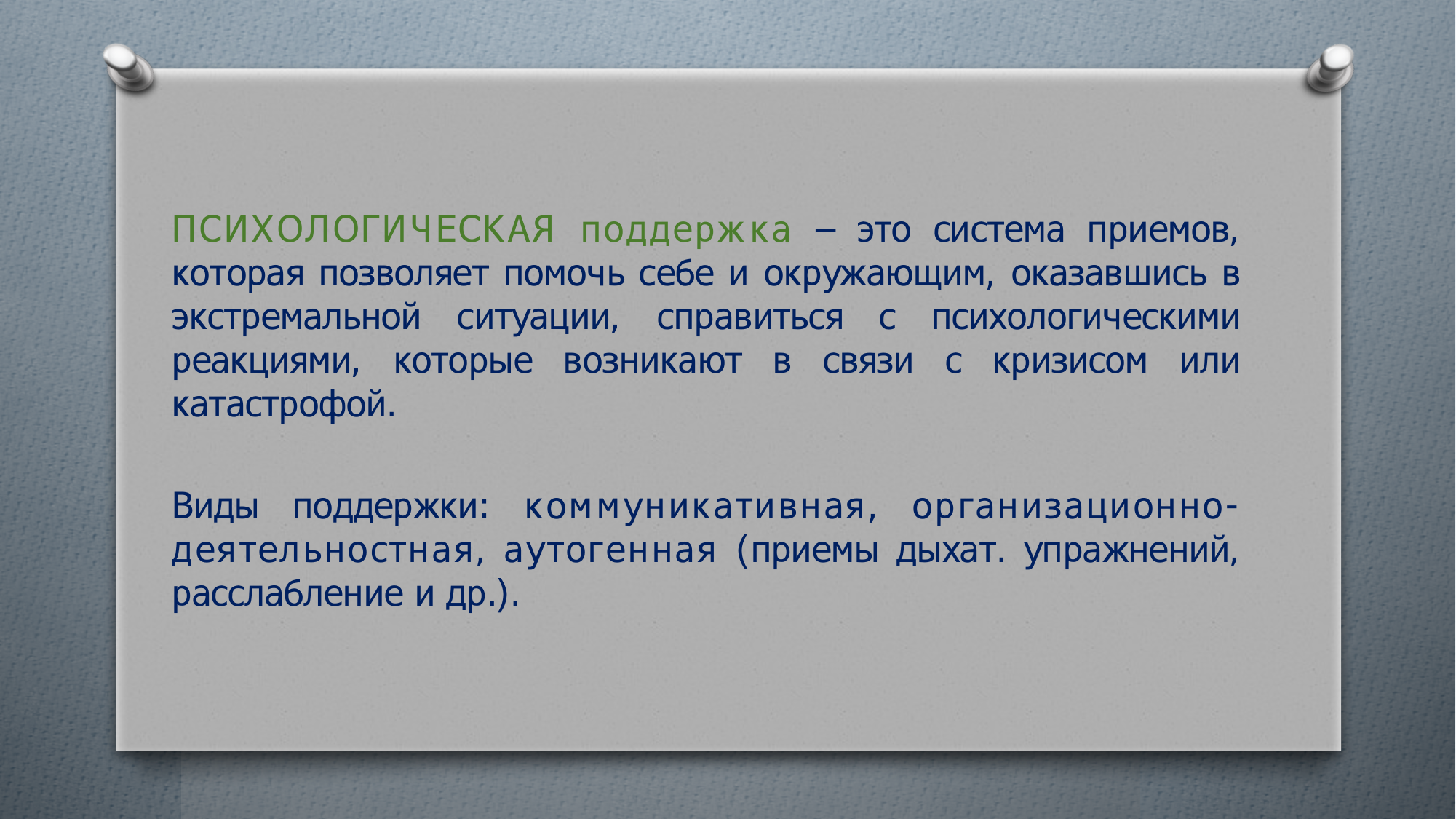

ПСИХОЛОГИЧЕСКАЯ поддержка – это система приемов, которая позволяет помочь себе и окружающим, оказавшись в экстремальной ситуации, справиться с психологическими реакциями, которые возникают в связи с кризисом или катастрофой.

Виды поддержки: коммуникативная, организационно-деятельностная, аутогенная (приемы дыхат. упражнений, расслабление и др.).